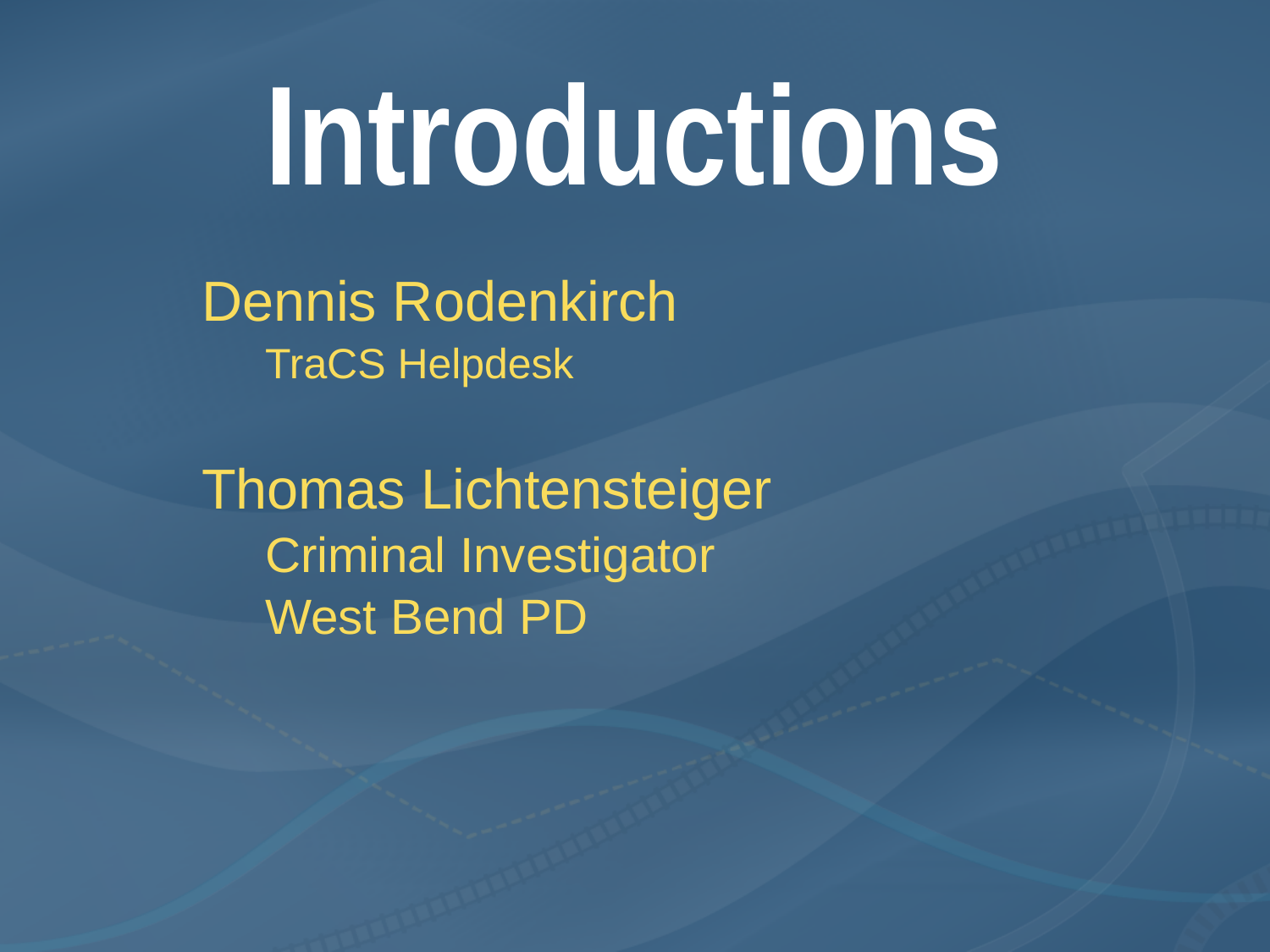

# Introductions

Dennis Rodenkirch
TraCS Helpdesk

Thomas Lichtensteiger
Criminal Investigator
West Bend PD